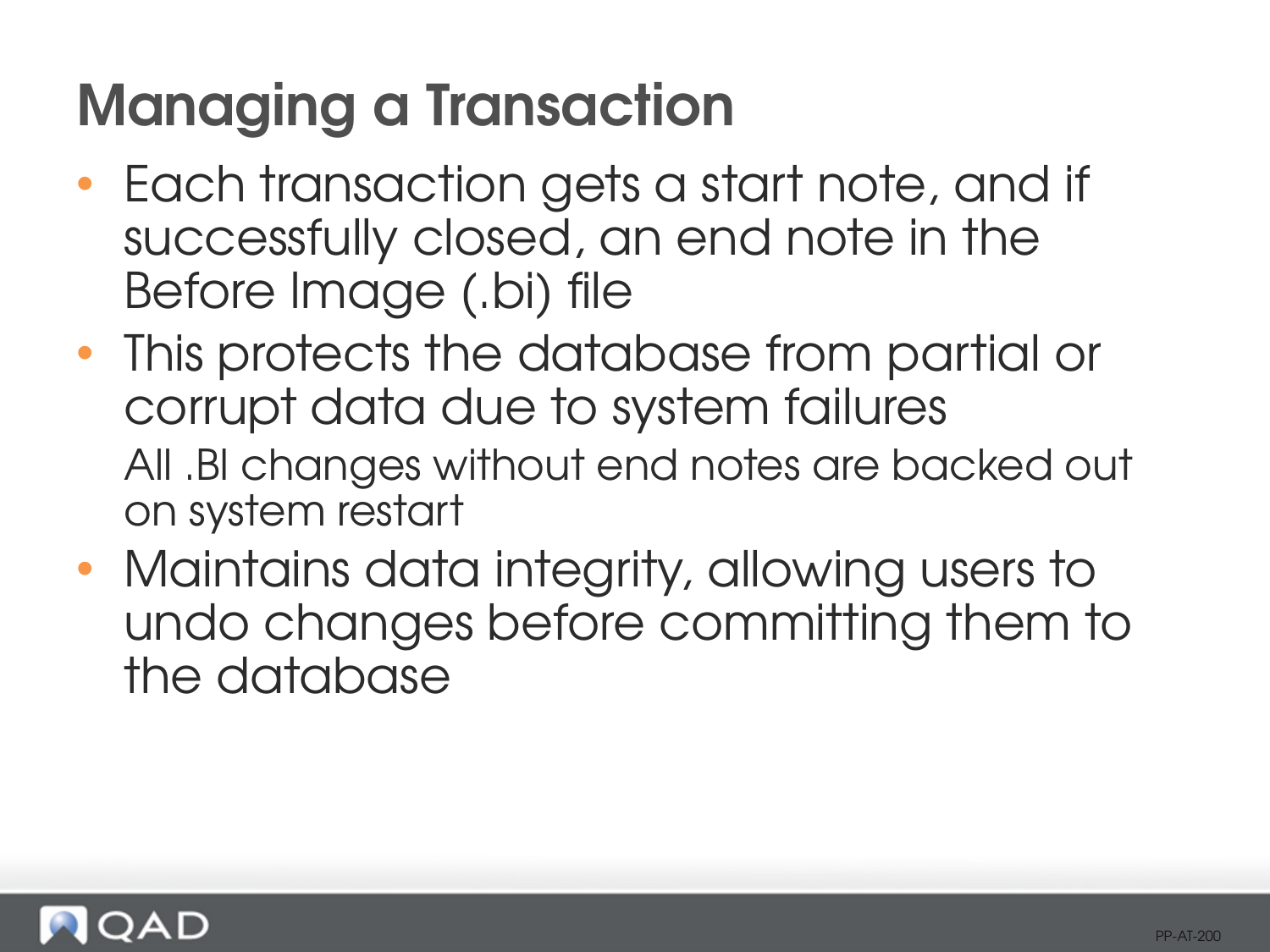

# Managing a Transaction
Each transaction gets a start note, and if successfully closed, an end note in the Before Image (.bi) file
This protects the database from partial or corrupt data due to system failures
All .BI changes without end notes are backed out on system restart
Maintains data integrity, allowing users to undo changes before committing them to the database
PP-AT-200